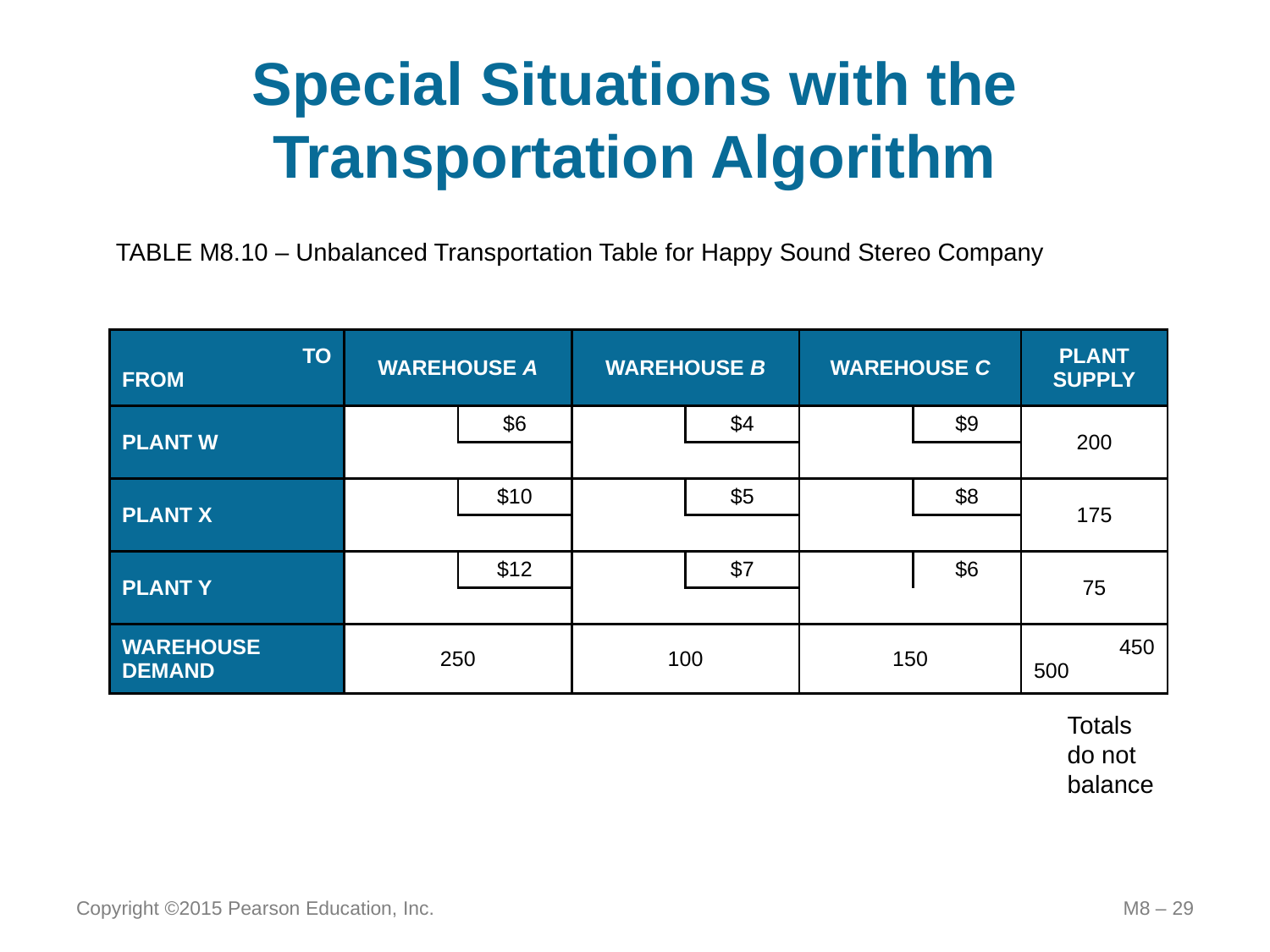

# Special Situations with the Transportation Algorithm
TABLE M8.10 – Unbalanced Transportation Table for Happy Sound Stereo Company
| TO FROM | WAREHOUSE A |  | WAREHOUSE B |  | WAREHOUSE C |  | PLANT SUPPLY |
| --- | --- | --- | --- | --- | --- | --- | --- |
| PLANT W |  | $6 |  | $4 |  | $9 | 200 |
|  |  |  |  |  |  |  |  |
| PLANT X |  | $10 |  | $5 |  | $8 | 175 |
|  |  |  |  |  |  |  |  |
| PLANT Y |  | $12 |  | $7 |  | $6 | 75 |
|  |  |  |  |  |  |  |  |
| WAREHOUSE DEMAND | 250 |  | 100 |  | 150 |  | 450 500 |
Totals
do not balance
Copyright ©2015 Pearson Education, Inc.
M8 – 29